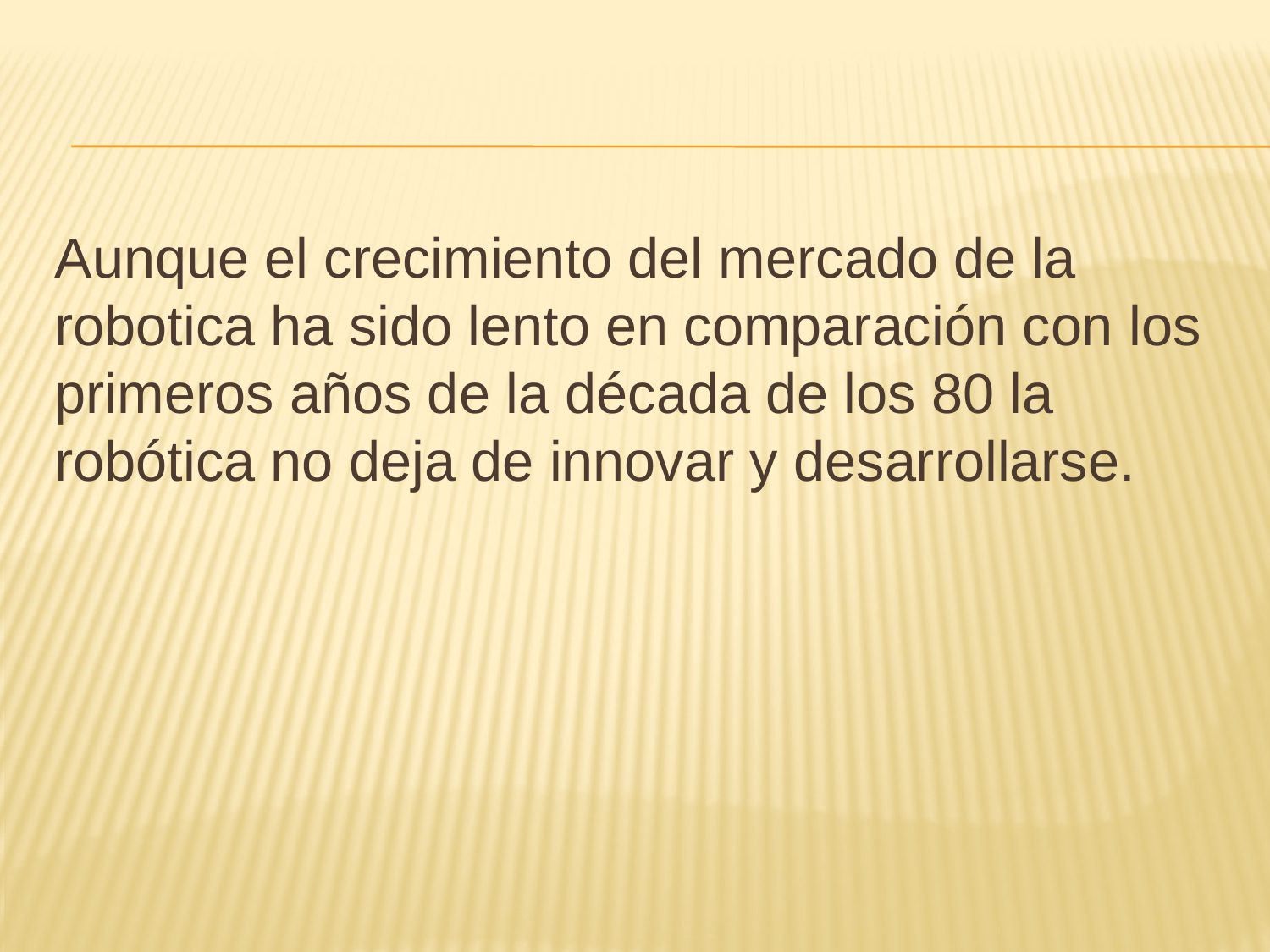

#
Aunque el crecimiento del mercado de la robotica ha sido lento en comparación con los primeros años de la década de los 80 la robótica no deja de innovar y desarrollarse.